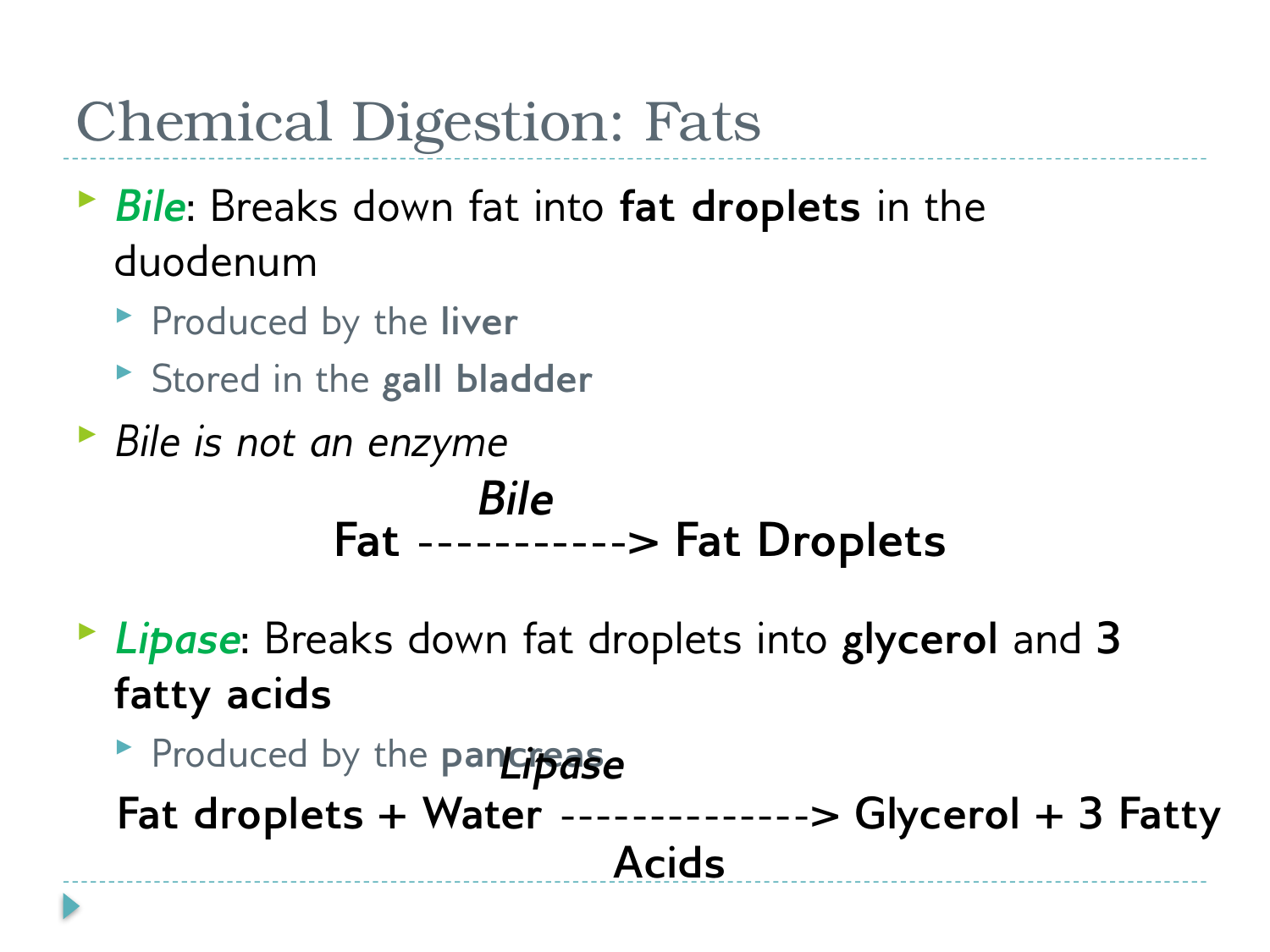

# Chemical Digestion: Fats
Bile: Breaks down fat into fat droplets in the duodenum
Produced by the liver
Stored in the gall bladder
Bile is not an enzyme

Lipase: Breaks down fat droplets into glycerol and 3 fatty acids
Produced by the pancreas
 		  Bile
Fat -----------> Fat Droplets
	                       Lipase
Fat droplets + Water --------------> Glycerol + 3 Fatty Acids